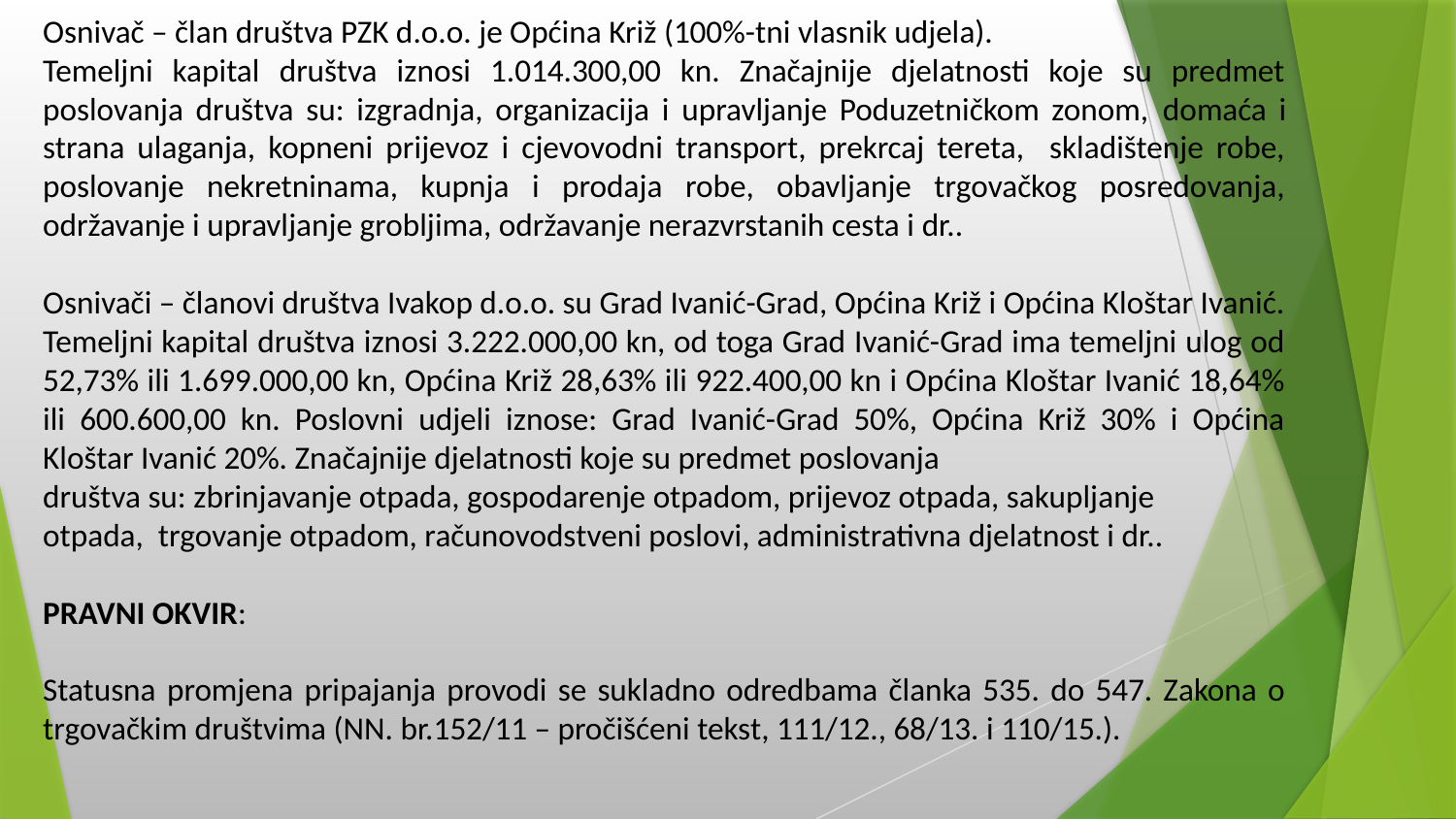

Osnivač – član društva PZK d.o.o. je Općina Križ (100%-tni vlasnik udjela).
Temeljni kapital društva iznosi 1.014.300,00 kn. Značajnije djelatnosti koje su predmet poslovanja društva su: izgradnja, organizacija i upravljanje Poduzetničkom zonom, domaća i strana ulaganja, kopneni prijevoz i cjevovodni transport, prekrcaj tereta,  skladištenje robe, poslovanje nekretninama, kupnja i prodaja robe, obavljanje trgovačkog posredovanja, održavanje i upravljanje grobljima, održavanje nerazvrstanih cesta i dr..

Osnivači – članovi društva Ivakop d.o.o. su Grad Ivanić-Grad, Općina Križ i Općina Kloštar Ivanić. Temeljni kapital društva iznosi 3.222.000,00 kn, od toga Grad Ivanić-Grad ima temeljni ulog od 52,73% ili 1.699.000,00 kn, Općina Križ 28,63% ili 922.400,00 kn i Općina Kloštar Ivanić 18,64% ili 600.600,00 kn. Poslovni udjeli iznose: Grad Ivanić-Grad 50%, Općina Križ 30% i Općina Kloštar Ivanić 20%. Značajnije djelatnosti koje su predmet poslovanja
društva su: zbrinjavanje otpada, gospodarenje otpadom, prijevoz otpada, sakupljanje
otpada,  trgovanje otpadom, računovodstveni poslovi, administrativna djelatnost i dr..

PRAVNI OKVIR:

Statusna promjena pripajanja provodi se sukladno odredbama članka 535. do 547. Zakona o trgovačkim društvima (NN. br.152/11 – pročišćeni tekst, 111/12., 68/13. i 110/15.).